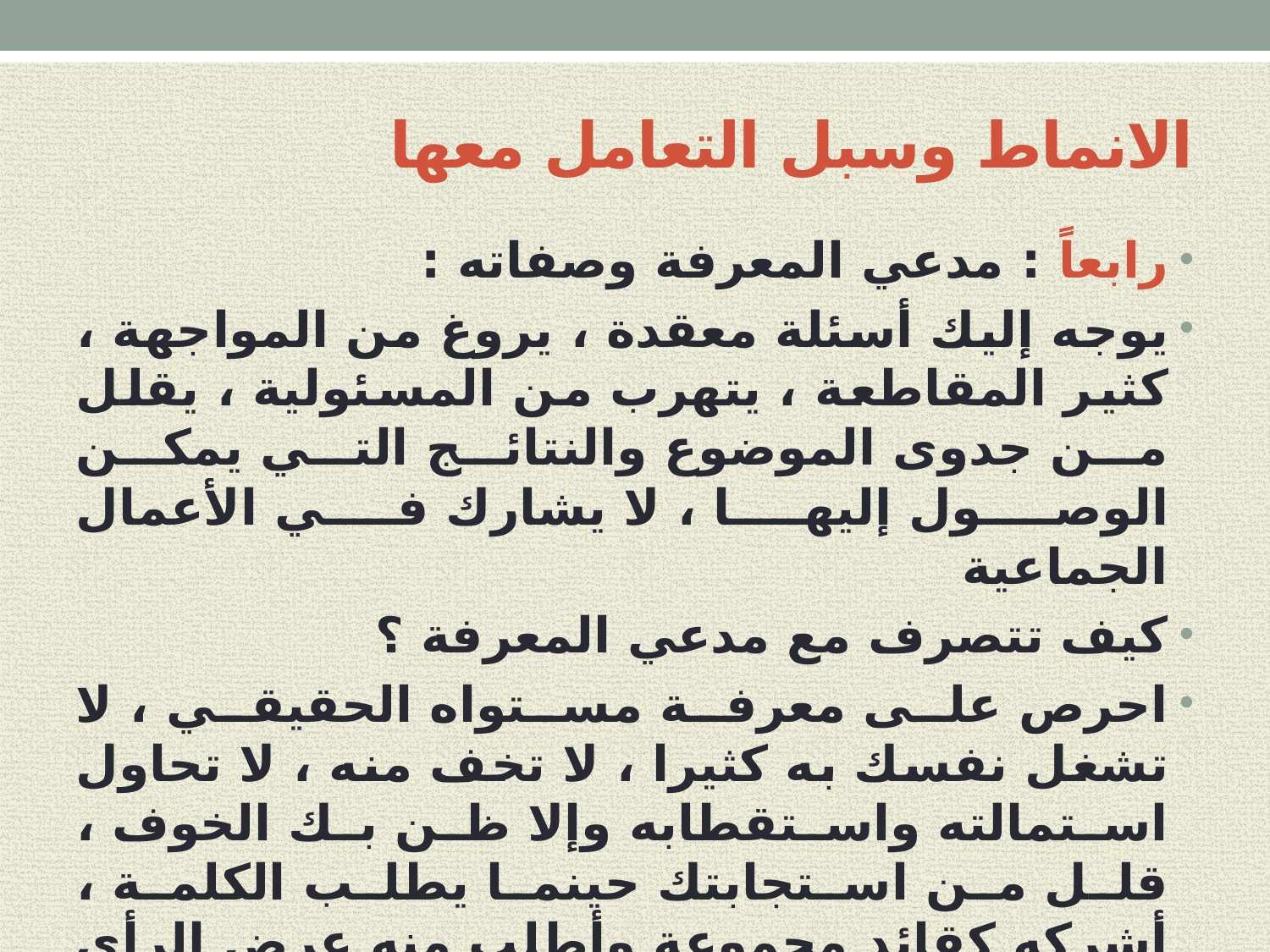

# الانماط وسبل التعامل معها
رابعاً : مدعي المعرفة وصفاته :
يوجه إليك أسئلة معقدة ، يروغ من المواجهة ، كثير المقاطعة ، يتهرب من المسئولية ، يقلل من جدوى الموضوع والنتائج التي يمكن الوصول إليها ، لا يشارك في الأعمال الجماعية
كيف تتصرف مع مدعي المعرفة ؟
احرص على معرفة مستواه الحقيقي ، لا تشغل نفسك به كثيرا ، لا تخف منه ، لا تحاول استمالته واستقطابه وإلا ظن بك الخوف ، قلل من استجابتك حينما يطلب الكلمة ، أشركه كقائد مجموعة وأطلب منه عرض الرأي واترك لأعضاء المجموعة مناقشته لمعرفة قدراته الحقيقية
خامساً : المسيطر ( المعلم البديل ) وصفاته :
يحاول السيطرة على المجموعة بهدف إحراجك ، يعتبر نفسه هو المدرب البديل ، يتحدث إلى الأعضاء مباشرة دون إذن ، يحاول أن يشعرك دائما أنه أدرى بالمشاكل الحقيقية للمجموعة وأنه يعرف حلول مشاكلهم وواقعهم أكثر منك